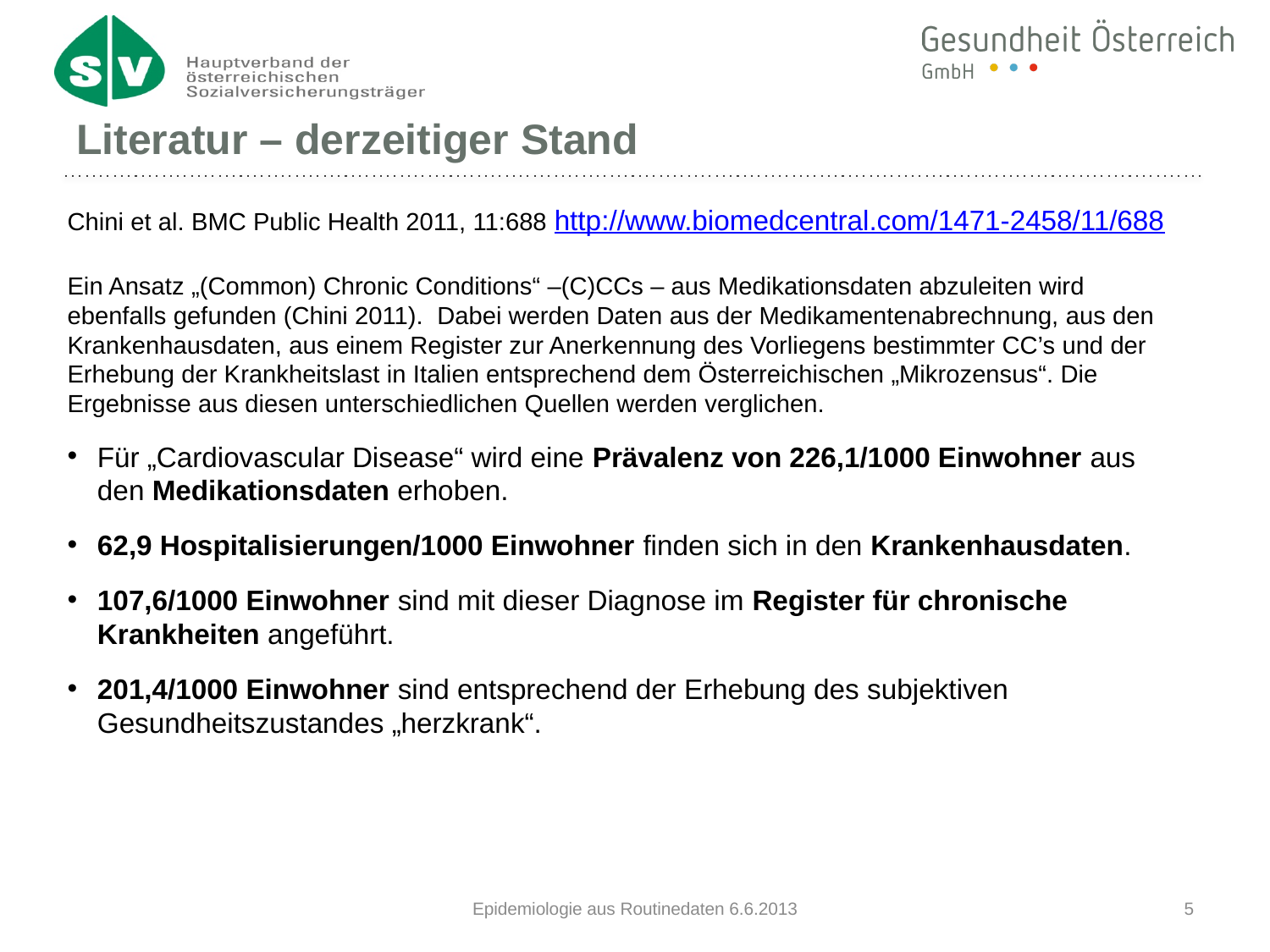

# Literatur – derzeitiger Stand
Chini et al. BMC Public Health 2011, 11:688 http://www.biomedcentral.com/1471-2458/11/688

Ein Ansatz „(Common) Chronic Conditions“ –(C)CCs – aus Medikationsdaten abzuleiten wird ebenfalls gefunden (Chini 2011).  Dabei werden Daten aus der Medikamentenabrechnung, aus den Krankenhausdaten, aus einem Register zur Anerkennung des Vorliegens bestimmter CC’s und der Erhebung der Krankheitslast in Italien entsprechend dem Österreichischen „Mikrozensus“. Die Ergebnisse aus diesen unterschiedlichen Quellen werden verglichen.
Für „Cardiovascular Disease“ wird eine Prävalenz von 226,1/1000 Einwohner aus den Medikationsdaten erhoben.
62,9 Hospitalisierungen/1000 Einwohner finden sich in den Krankenhausdaten.
107,6/1000 Einwohner sind mit dieser Diagnose im Register für chronische Krankheiten angeführt.
201,4/1000 Einwohner sind entsprechend der Erhebung des subjektiven Gesundheitszustandes „herzkrank“.

Epidemiologie aus Routinedaten 6.6.2013
5